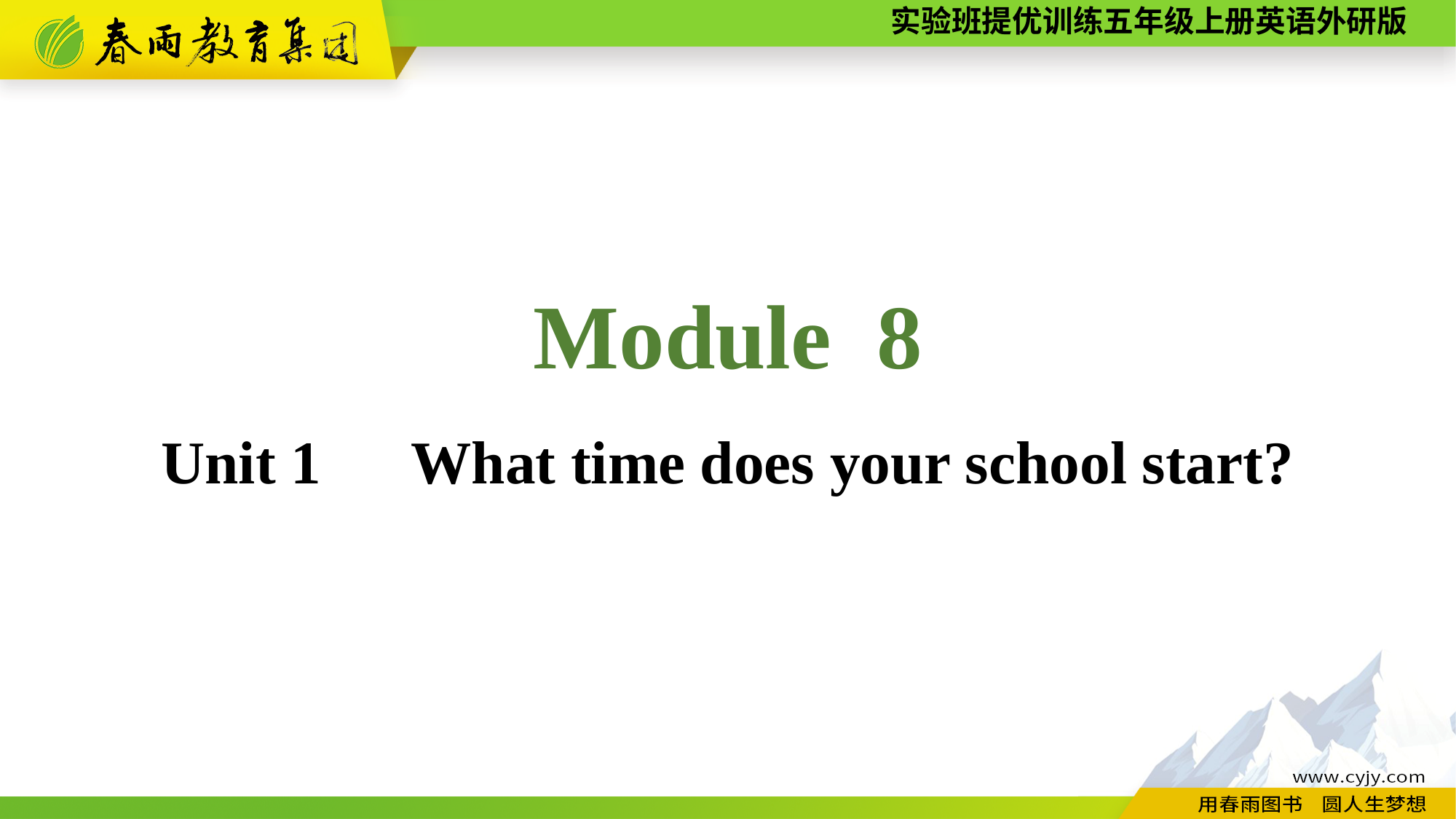

Module  8
Unit 1　What time does your school start?